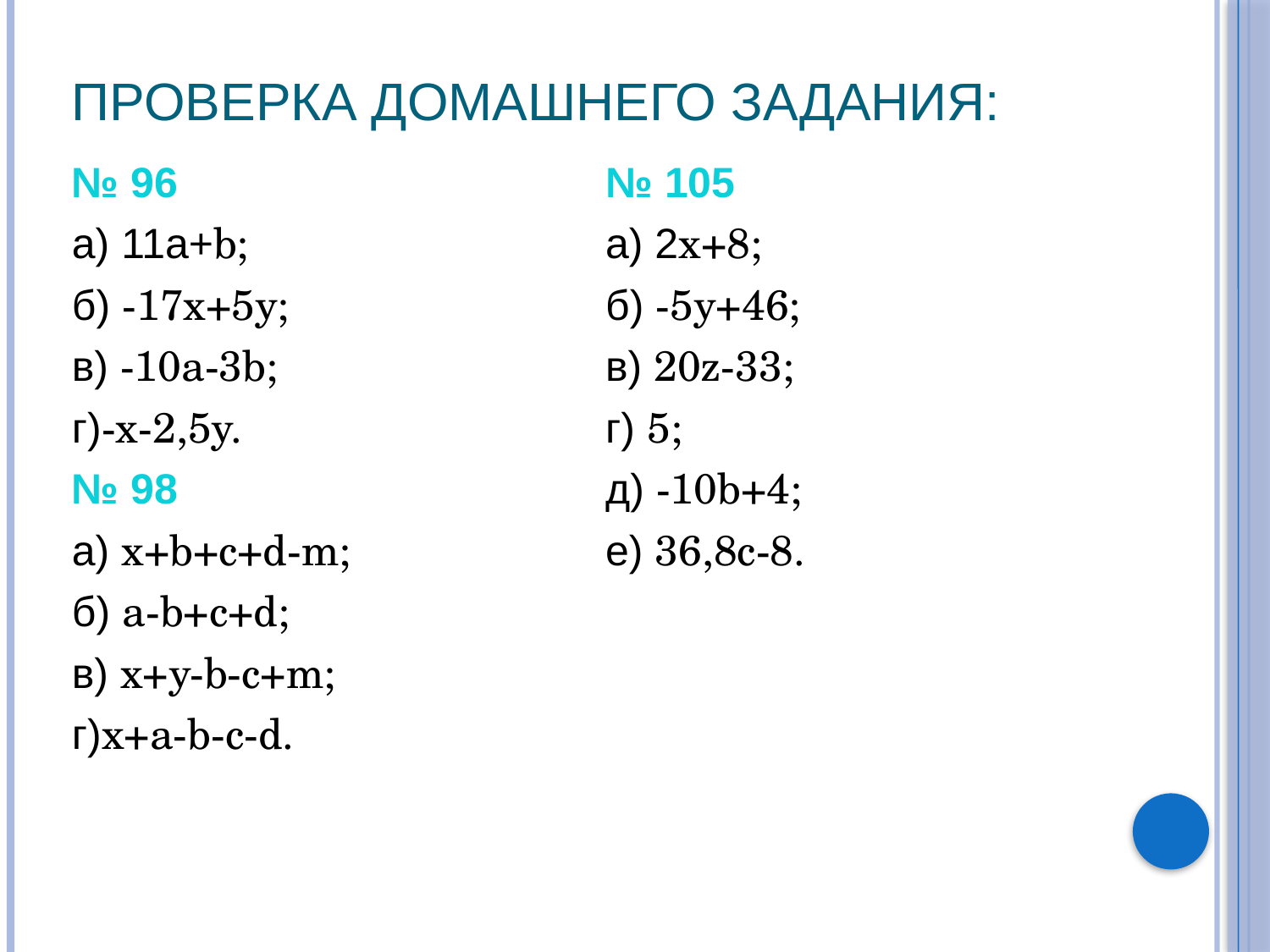

# Проверка домашнего задания:
№ 96
а) 11а+b;
б) -17x+5y;
в) -10a-3b;
г)-x-2,5y.
№ 98
а) x+b+c+d-m;
б) a-b+c+d;
в) x+y-b-c+m;
г)x+a-b-c-d.

№ 105
а) 2x+8;
б) -5y+46;
в) 20z-33;
г) 5;
д) -10b+4;
е) 36,8c-8.